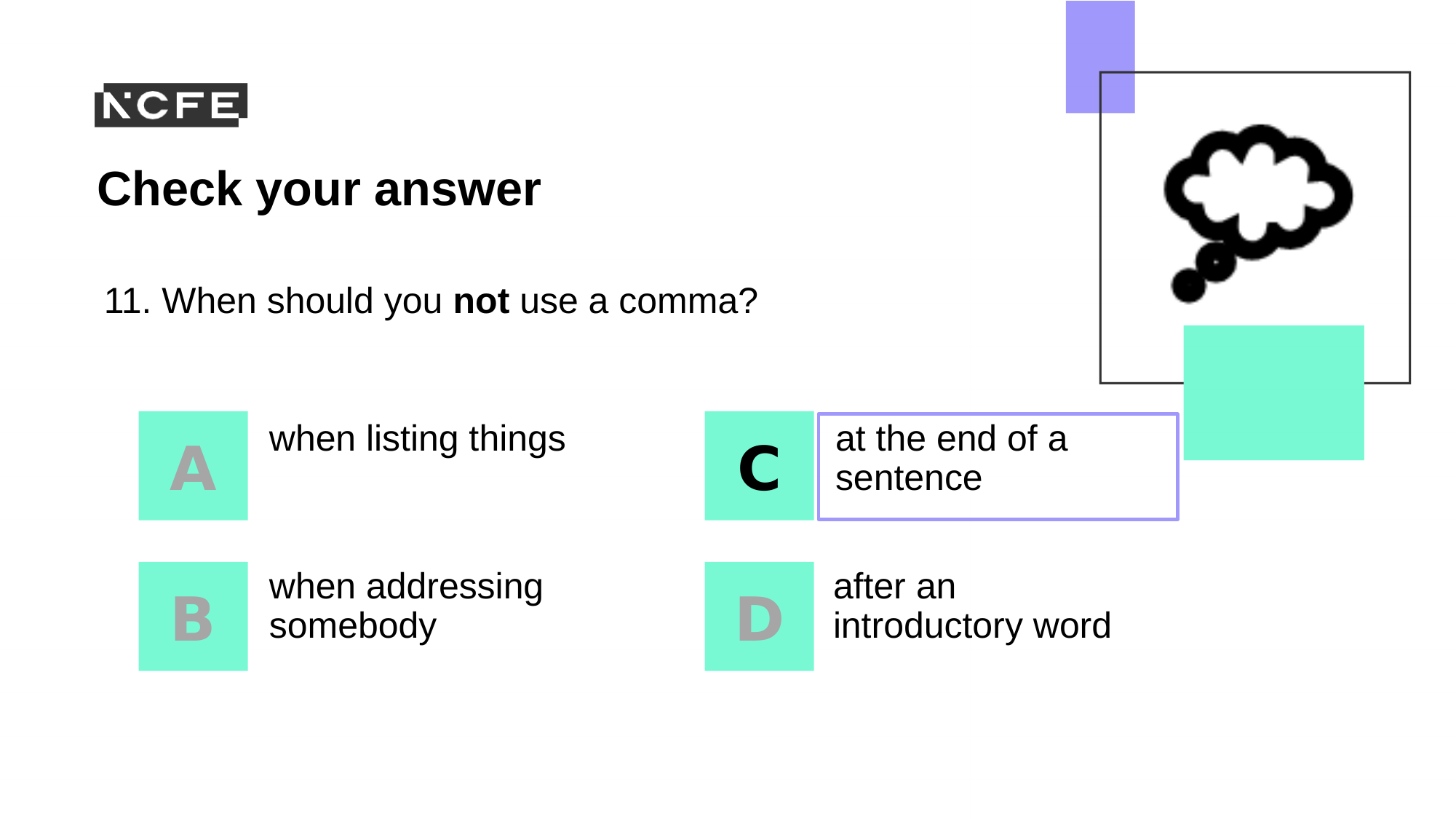

11. When should you not use a comma?
when listing things

at the end of a sentence

when addressing somebody

after an introductory word